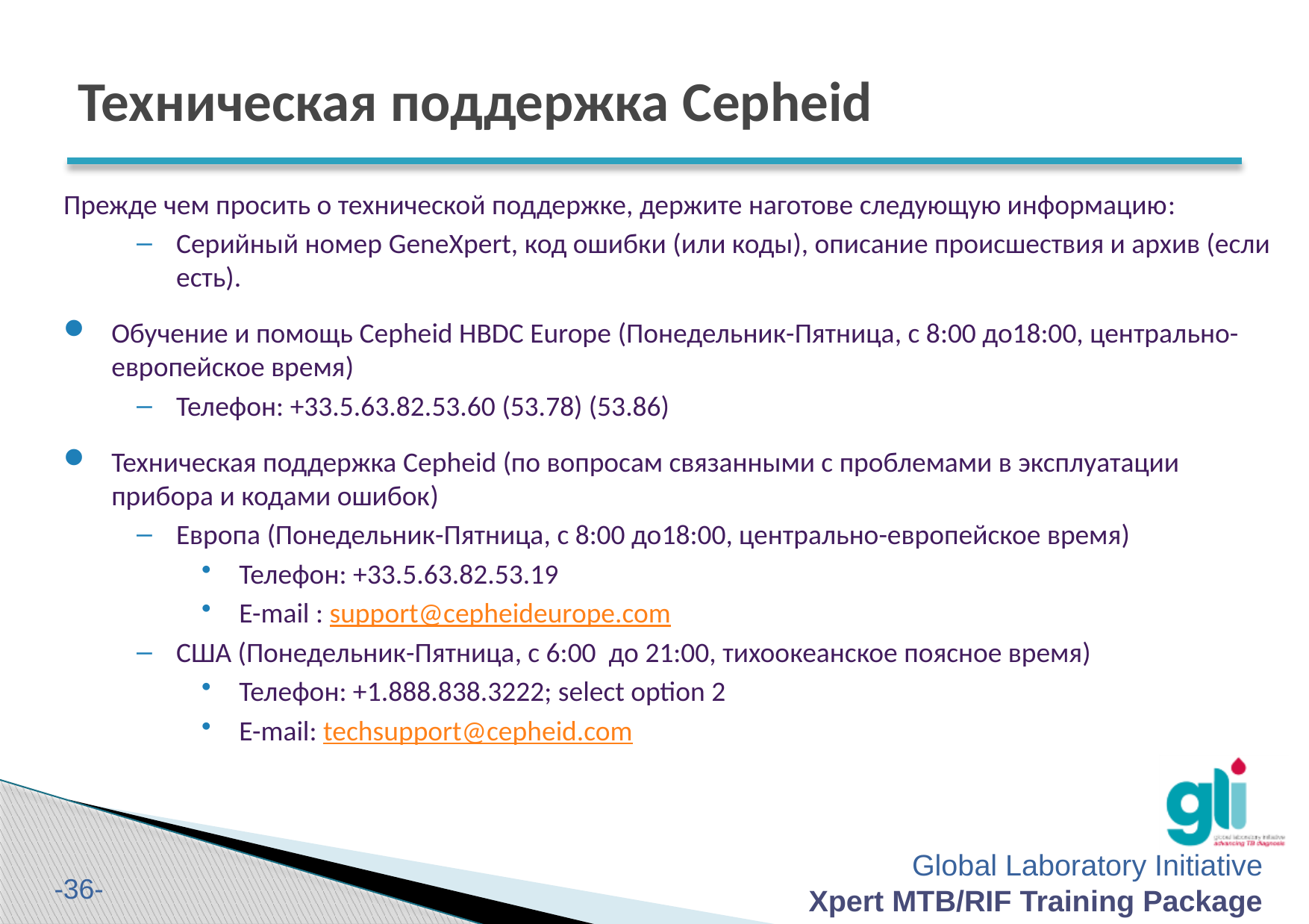

# Техническая поддержка Cepheid
Прежде чем просить о технической поддержке, держите наготове следующую информацию:
Серийный номер GeneXpert, код ошибки (или коды), описание происшествия и архив (если есть).
Обучение и помощь Cepheid HBDC Europe (Понедельник-Пятница, с 8:00 до18:00, центрально-европейское время)
Телефон: +33.5.63.82.53.60 (53.78) (53.86)
Техническая поддержка Cepheid (по вопросам связанными с проблемами в эксплуатации прибора и кодами ошибок)
Европа (Понедельник-Пятница, с 8:00 до18:00, центрально-европейское время)
Телефон: +33.5.63.82.53.19
E-mail : support@cepheideurope.com
США (Понедельник-Пятница, с 6:00  до 21:00, тихоокеанское поясное время)
Телефон: +1.888.838.3222; select option 2
E-mail: techsupport@cepheid.com